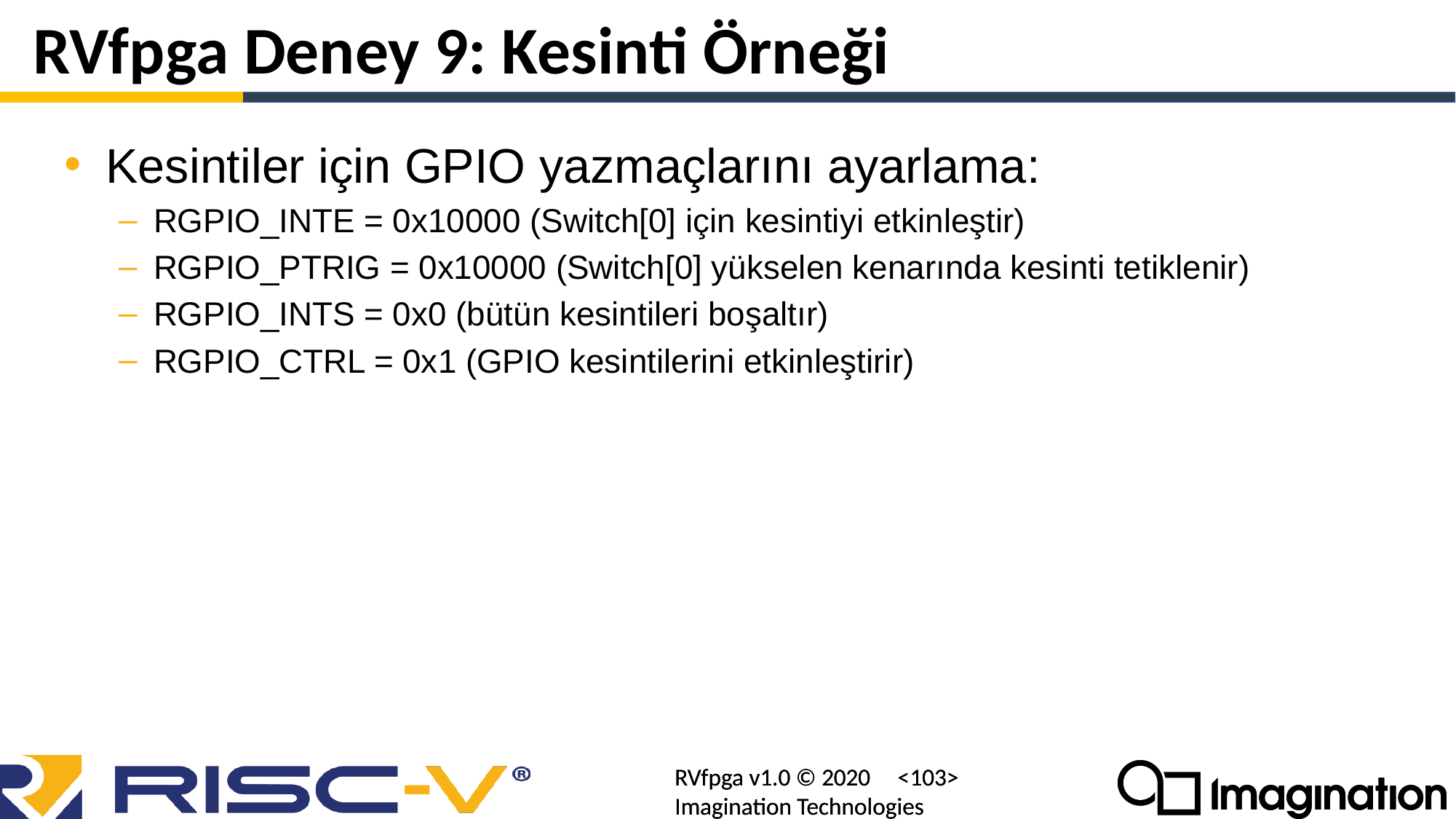

# RVfpga Deney 9: Kesinti Örneği
Kesintiler için GPIO yazmaçlarını ayarlama:
RGPIO_INTE = 0x10000 (Switch[0] için kesintiyi etkinleştir)
RGPIO_PTRIG = 0x10000 (Switch[0] yükselen kenarında kesinti tetiklenir)
RGPIO_INTS = 0x0 (bütün kesintileri boşaltır)
RGPIO_CTRL = 0x1 (GPIO kesintilerini etkinleştirir)